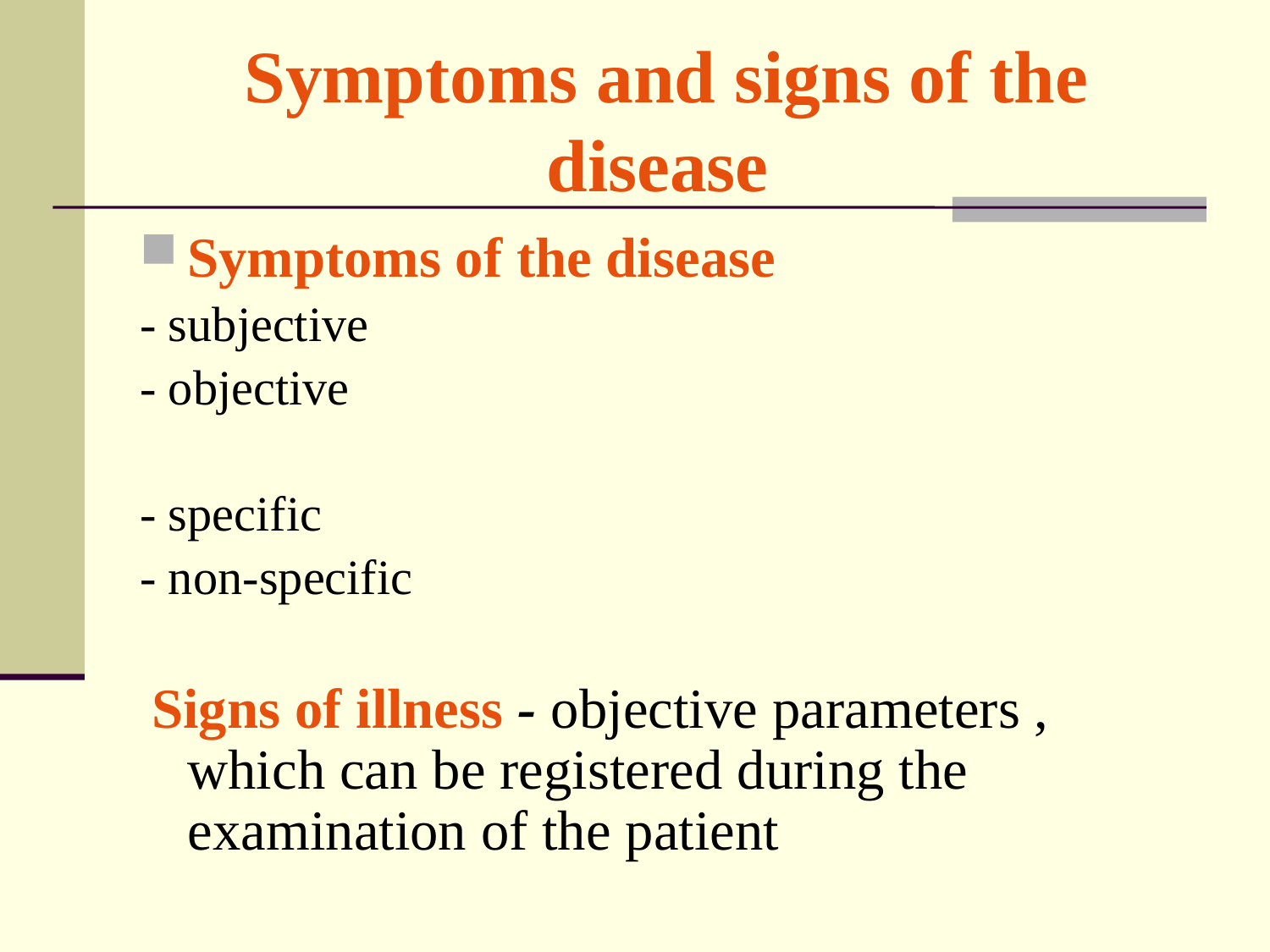

# Symptoms and signs of the disease
Symptoms of the disease
- subjective
- objective

- specific
- non-specific

 Signs of illness - objective parameters , which can be registered during the examination of the patient